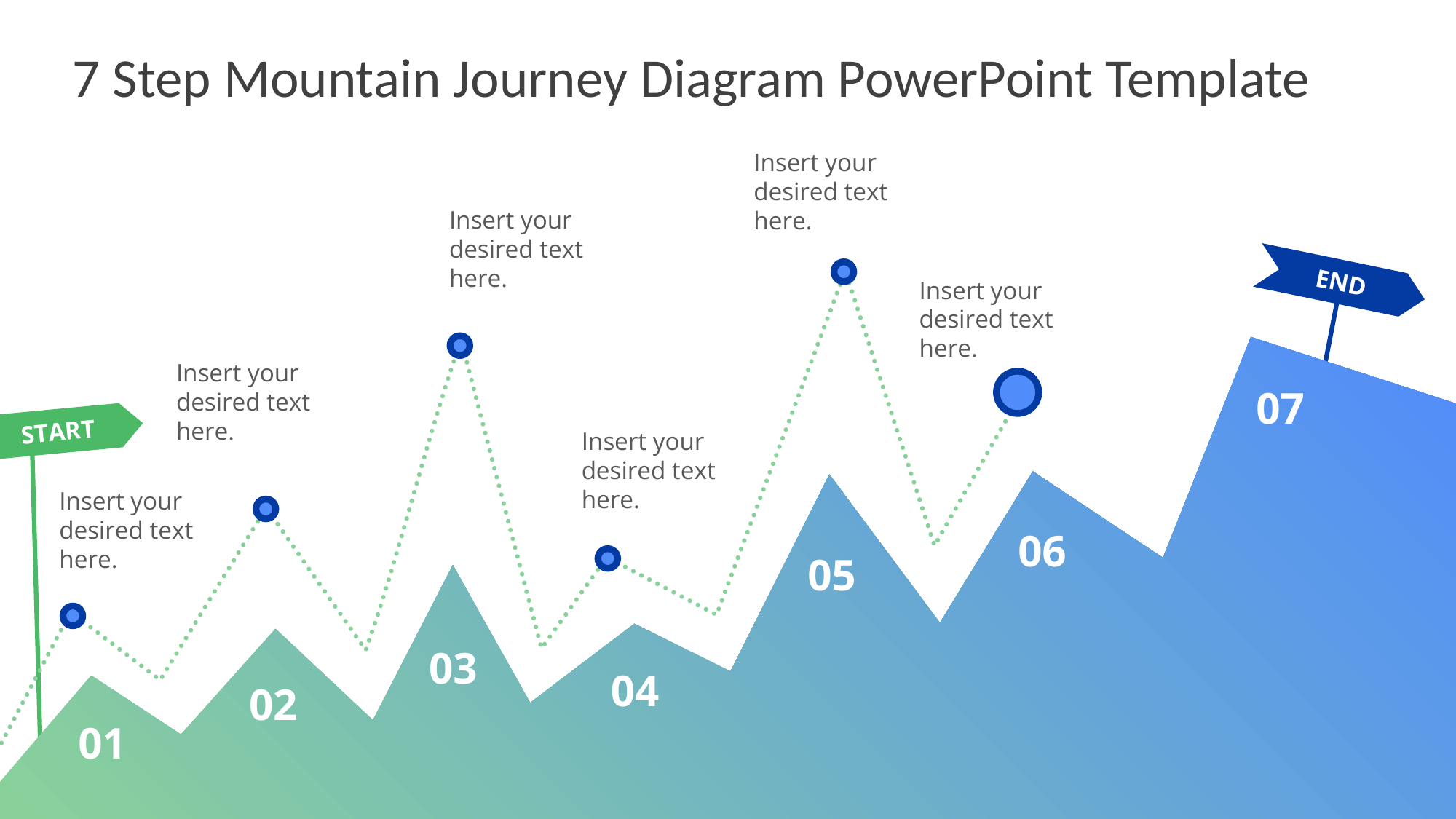

# 7 Step Mountain Journey Diagram PowerPoint Template
Insert your desired text here.
Insert your desired text here.

END

Insert your desired text here.

07
Insert your desired text here.

START
Insert your desired text here.
Insert your desired text here.

06
05

03
04
02
01